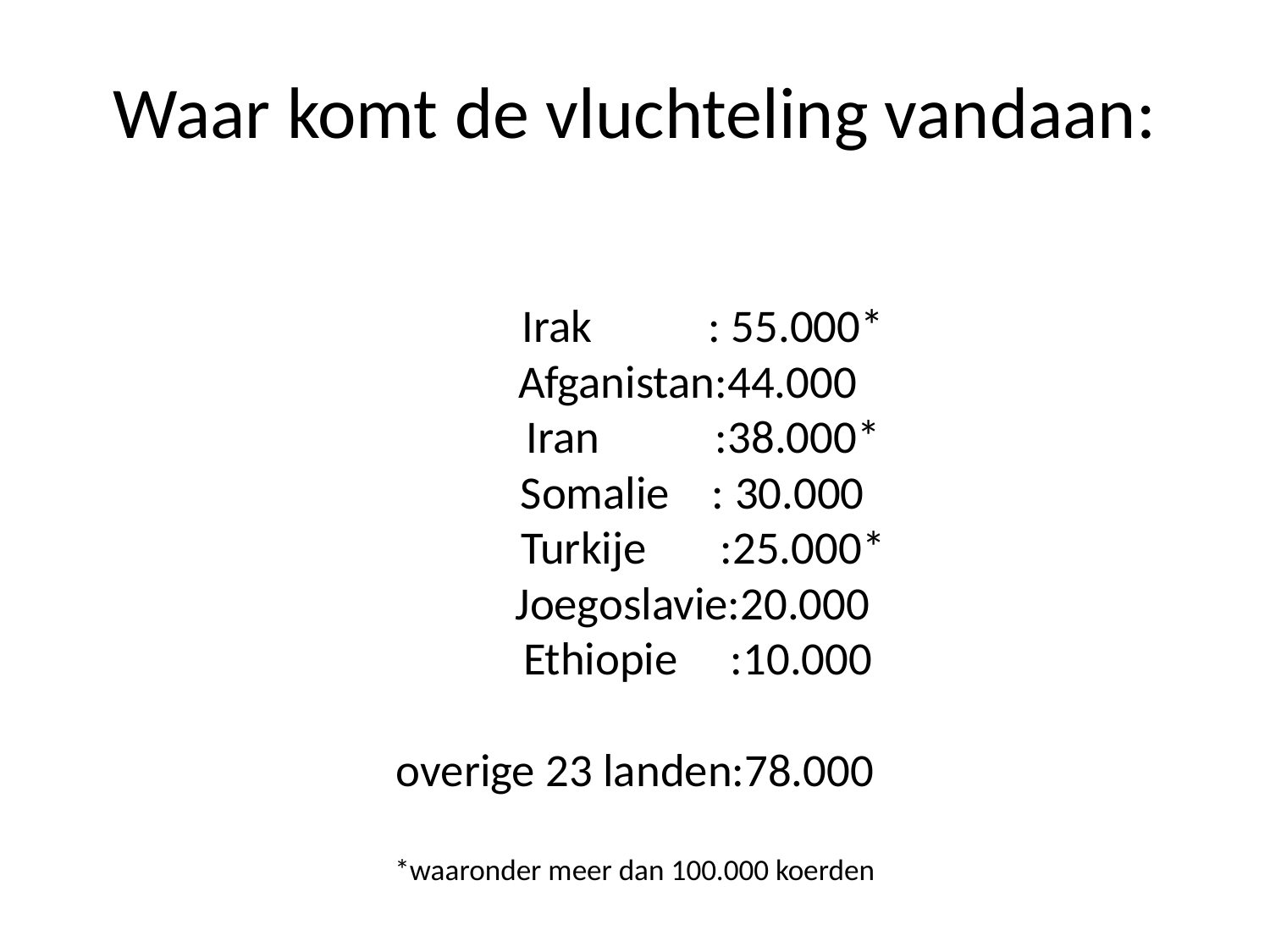

# Waar komt de vluchteling vandaan: Irak           : 55.000* Afganistan:44.000 Iran           :38.000* Somalie    : 30.000 Turkije       :25.000* Joegoslavie:20.000 Ethiopie     :10.000 overige 23 landen:78.000 *waaronder meer dan 100.000 koerden